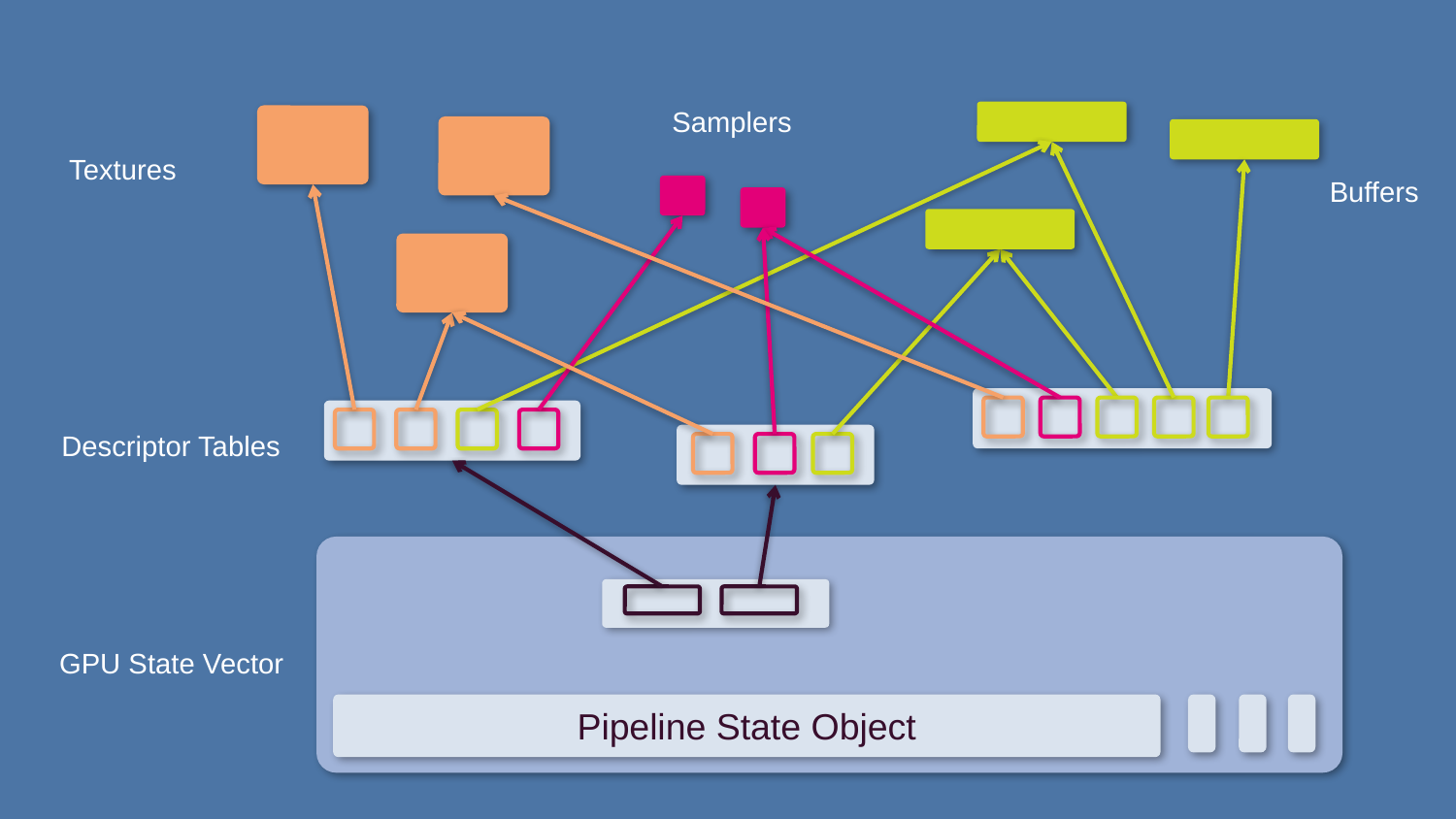

Samplers

Textures
Buffers

Descriptor Tables

GPU State Vector
Pipeline State Object